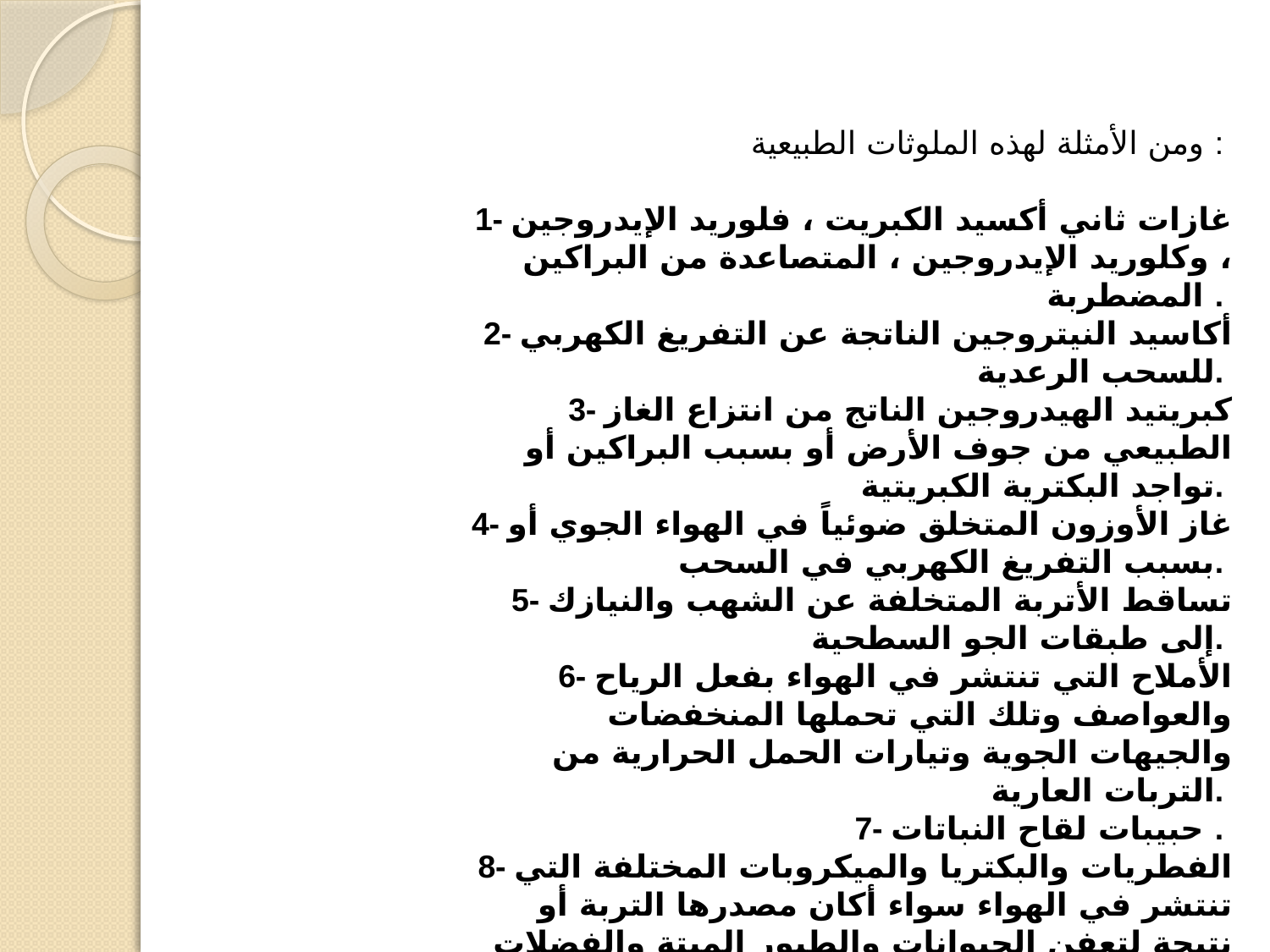

ومن الأمثلة لهذه الملوثات الطبيعية :

1- غازات ثاني أكسيد الكبريت ، فلوريد الإيدروجين ، وكلوريد الإيدروجين ، المتصاعدة من البراكين المضطربة .
2- أكاسيد النيتروجين الناتجة عن التفريغ الكهربي للسحب الرعدية.
3- كبريتيد الهيدروجين الناتج من انتزاع الغاز الطبيعي من جوف الأرض أو بسبب البراكين أو تواجد البكترية الكبريتية.
4- غاز الأوزون المتخلق ضوئياً في الهواء الجوي أو بسبب التفريغ الكهربي في السحب.
5- تساقط الأتربة المتخلفة عن الشهب والنيازك إلى طبقات الجو السطحية.
6- الأملاح التي تنتشر في الهواء بفعل الرياح والعواصف وتلك التي تحملها المنخفضات والجيهات الجوية وتيارات الحمل الحرارية من التربات العارية.
7- حبيبات لقاح النباتات .
8- الفطريات والبكتريا والميكروبات المختلفة التي تنتشر في الهواء سواء أكان مصدرها التربة أو نتيجة لتعفن الحيوانات والطيور الميتة والفضلات الآدمية .
9- المواد ذات النشاط الإشعاعي كتلك الموجودة في بعض تربات وصخور القشرة الأرضية وكذلك الناتجة عن تأين بعض الغازات بفعل الأشعة الكونية.